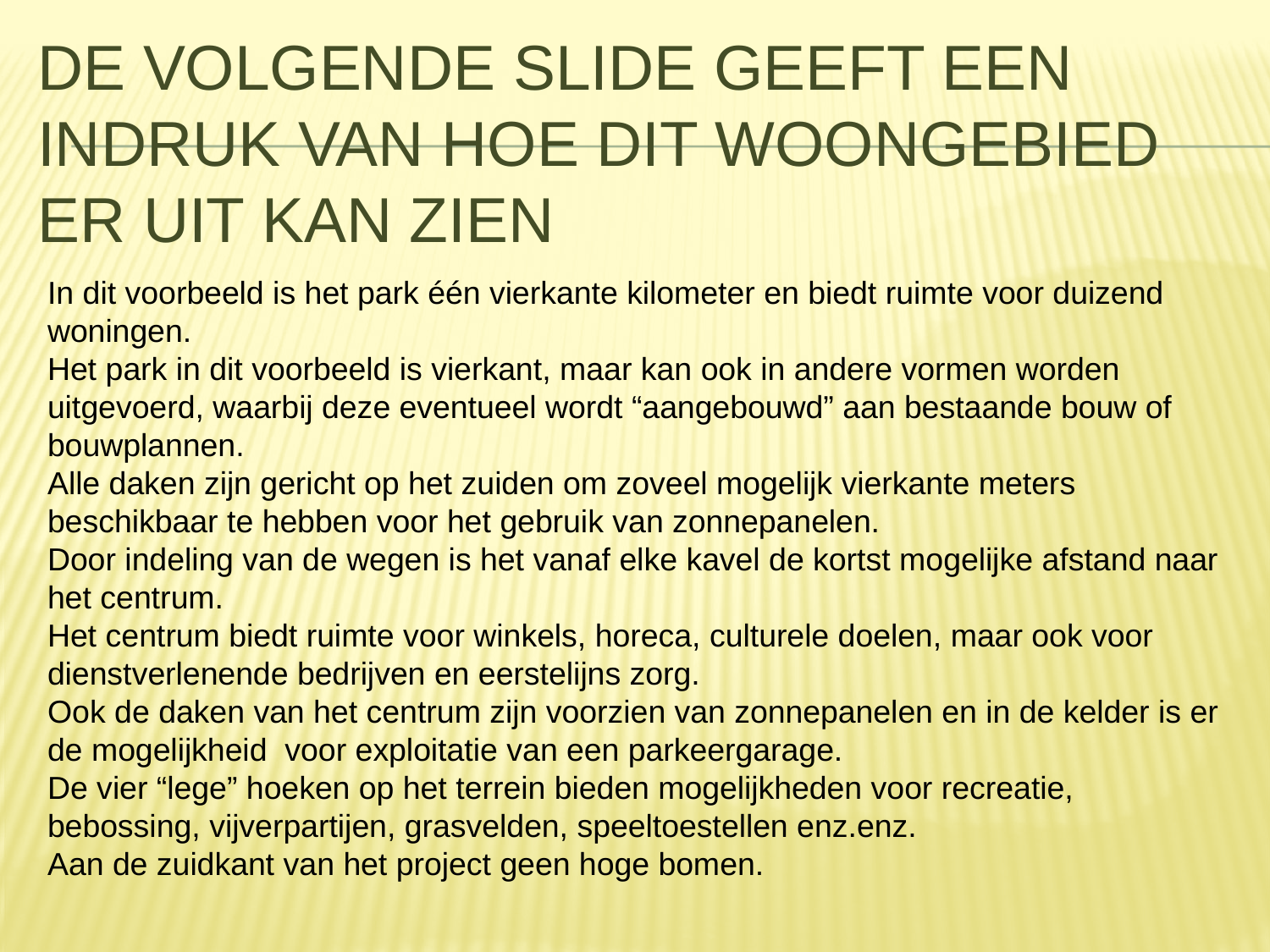

# De volgende slide geeft een indruk van hoe dit woongebied er uit kan zien
In dit voorbeeld is het park één vierkante kilometer en biedt ruimte voor duizend woningen.
Het park in dit voorbeeld is vierkant, maar kan ook in andere vormen worden uitgevoerd, waarbij deze eventueel wordt “aangebouwd” aan bestaande bouw of bouwplannen.
Alle daken zijn gericht op het zuiden om zoveel mogelijk vierkante meters beschikbaar te hebben voor het gebruik van zonnepanelen.
Door indeling van de wegen is het vanaf elke kavel de kortst mogelijke afstand naar het centrum.
Het centrum biedt ruimte voor winkels, horeca, culturele doelen, maar ook voor dienstverlenende bedrijven en eerstelijns zorg.
Ook de daken van het centrum zijn voorzien van zonnepanelen en in de kelder is er de mogelijkheid  voor exploitatie van een parkeergarage.
De vier “lege” hoeken op het terrein bieden mogelijkheden voor recreatie, bebossing, vijverpartijen, grasvelden, speeltoestellen enz.enz.
Aan de zuidkant van het project geen hoge bomen.